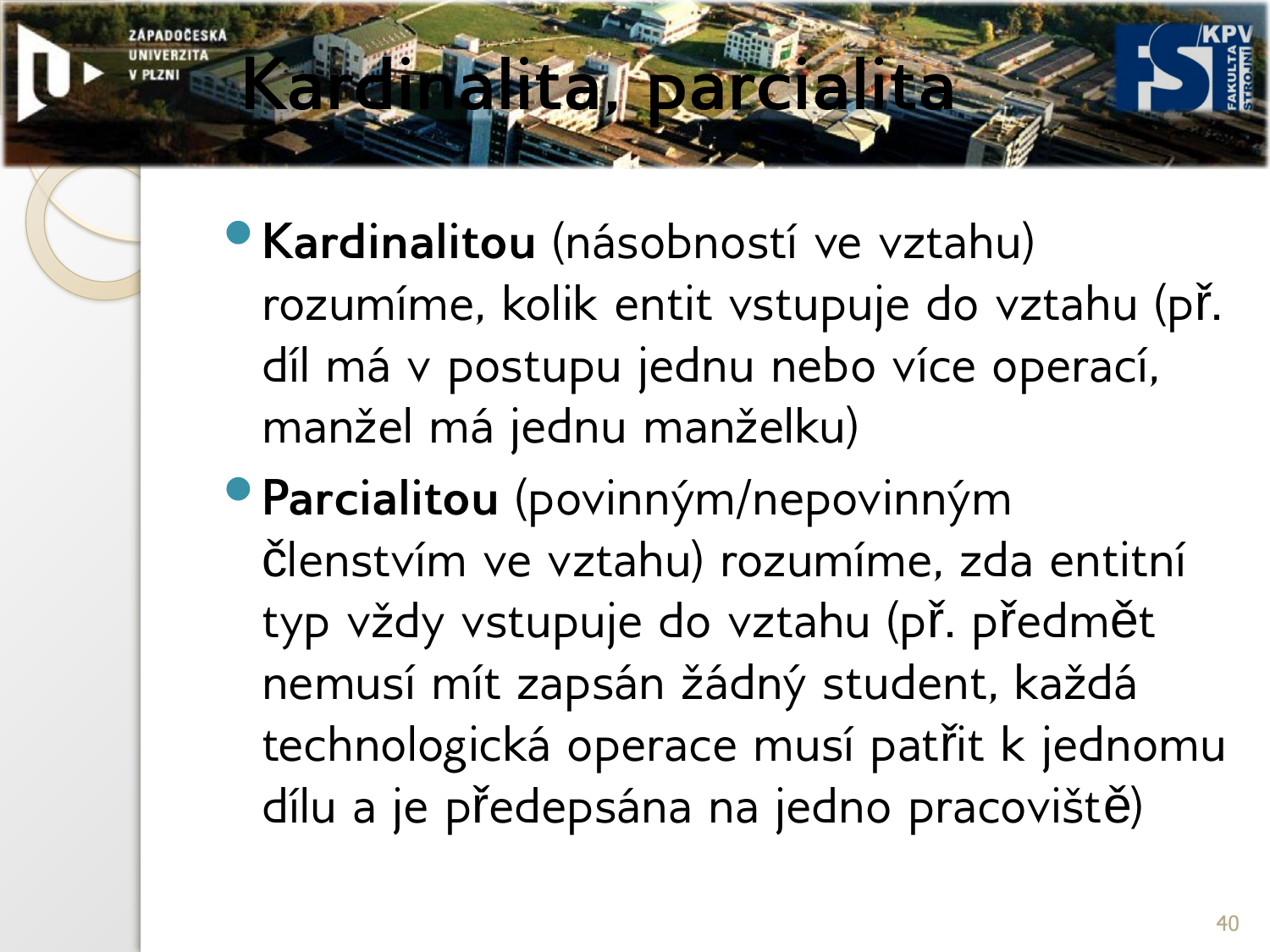

# Kardinalita, parcialita
Kardinalitou (násobností ve vztahu) rozumíme, kolik entit vstupuje do vztahu (př. díl má v postupu jednu nebo více operací, manžel má jednu manželku)
Parcialitou (povinným/nepovinným členstvím ve vztahu) rozumíme, zda entitní typ vždy vstupuje do vztahu (př. předmět nemusí mít zapsán žádný student, každá technologická operace musí patřit k jednomu dílu a je předepsána na jedno pracoviště)
40